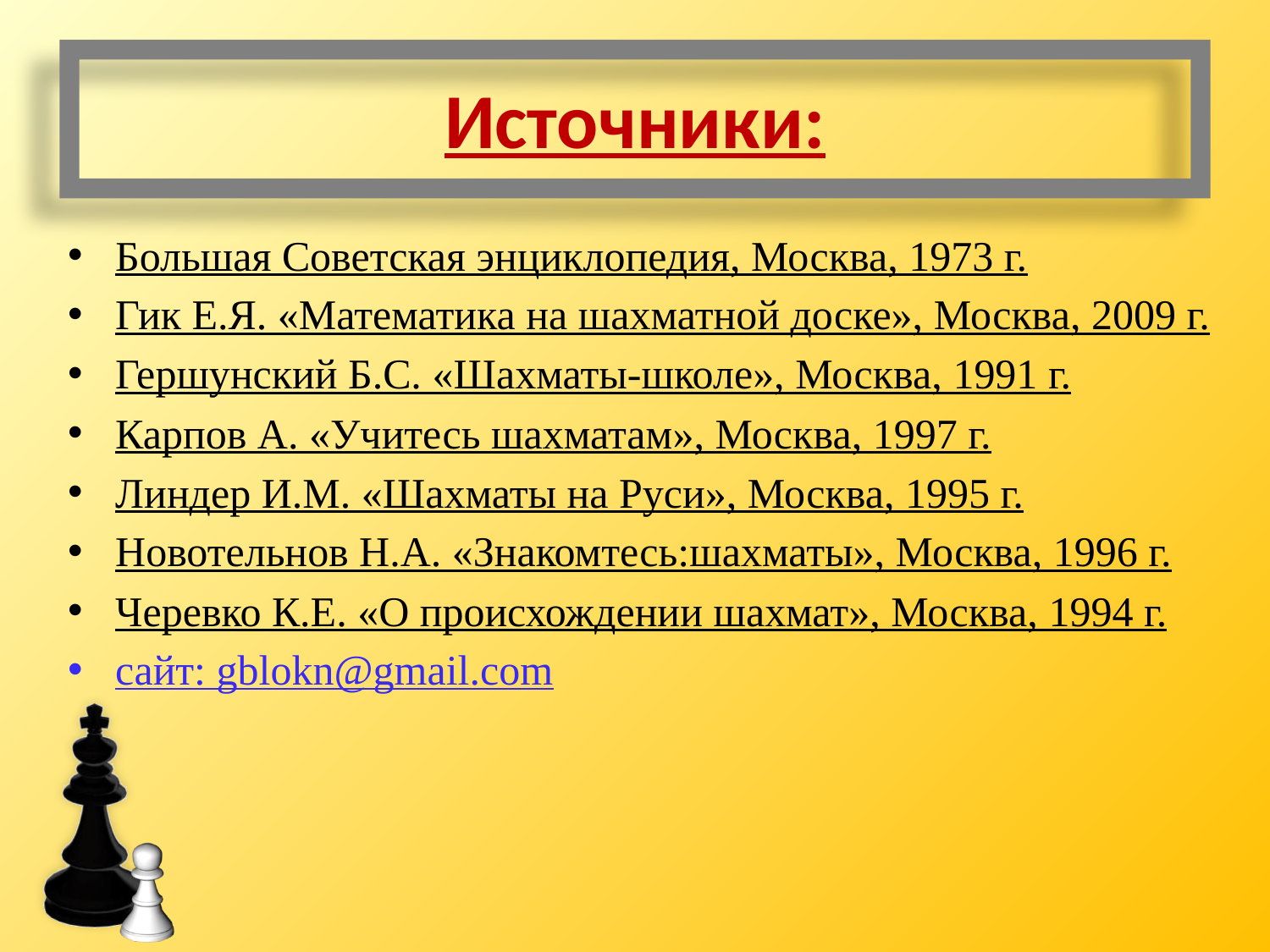

# Источники:
Большая Советская энциклопедия, Москва, 1973 г.
Гик Е.Я. «Математика на шахматной доске», Москва, 2009 г.
Гершунский Б.С. «Шахматы-школе», Москва, 1991 г.
Карпов А. «Учитесь шахматам», Москва, 1997 г.
Линдер И.М. «Шахматы на Руси», Москва, 1995 г.
Новотельнов Н.А. «Знакомтесь:шахматы», Москва, 1996 г.
Черевко К.Е. «О происхождении шахмат», Москва, 1994 г.
cайт: gblokn@gmail.com